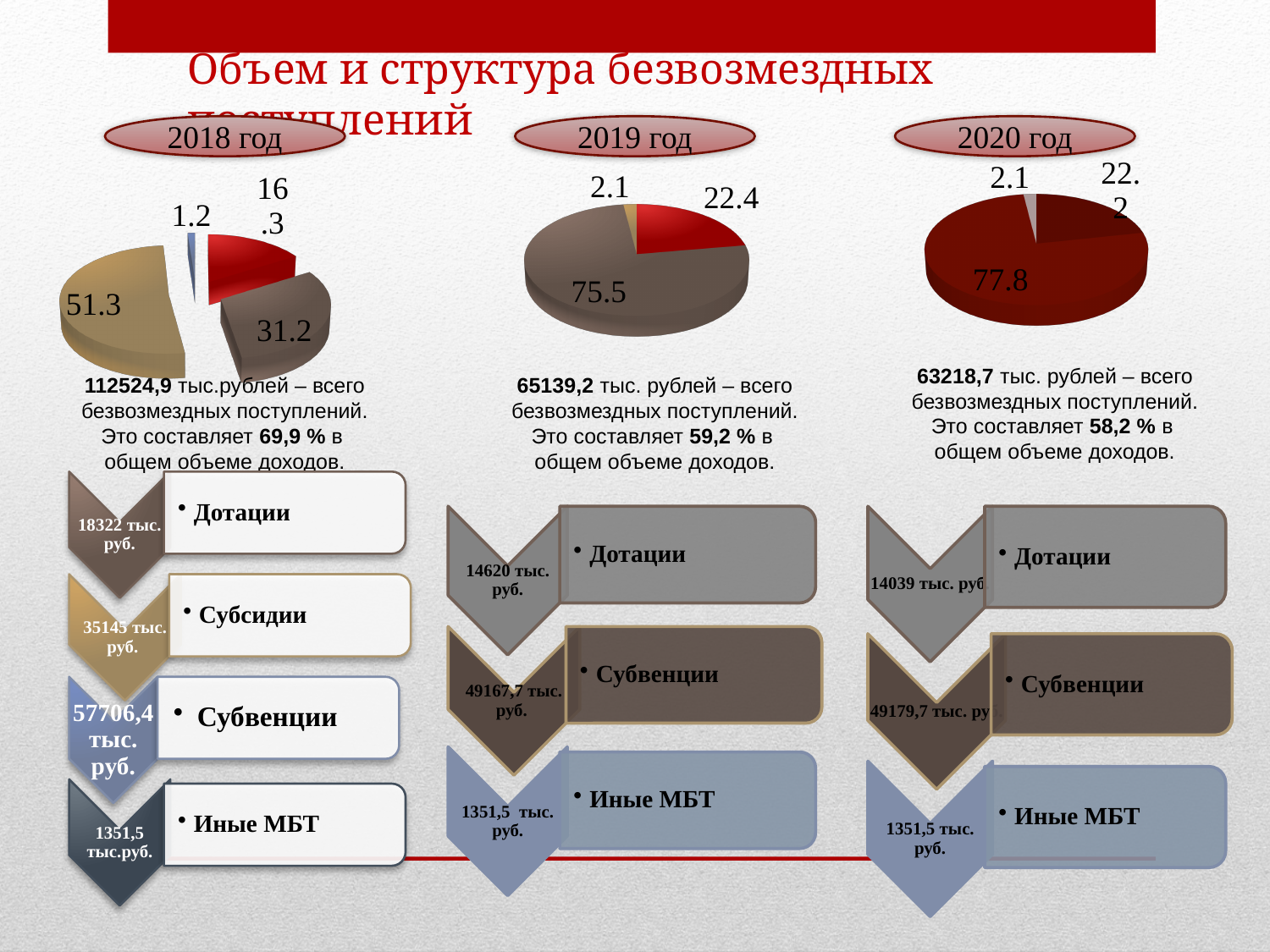

Объем и структура безвозмездных поступлений
2018 год
2019 год
2020 год

[unsupported chart]

[unsupported chart]

[unsupported chart]

63218,7 тыс. рублей – всего
безвозмездных поступлений.
Это составляет 58,2 % в
общем объеме доходов.
112524,9 тыс.рублей – всего
безвозмездных поступлений.
Это составляет 69,9 % в
общем объеме доходов.
65139,2 тыс. рублей – всего
безвозмездных поступлений.
Это составляет 59,2 % в
общем объеме доходов.
18322 тыс. руб.
Дотации
35145 тыс. руб.
Субсидии
57706,4 тыс. руб.
Субвенции
1351,5 тыс.руб.
Иные МБТ
14620 тыс. руб.
Дотации
49167,7 тыс. руб.
Субвенции
1351,5  тыс. руб.
Иные МБТ
14039 тыс. руб.
Дотации
49179,7 тыс. руб.
Субвенции
1351,5 тыс. руб.
Иные МБТ